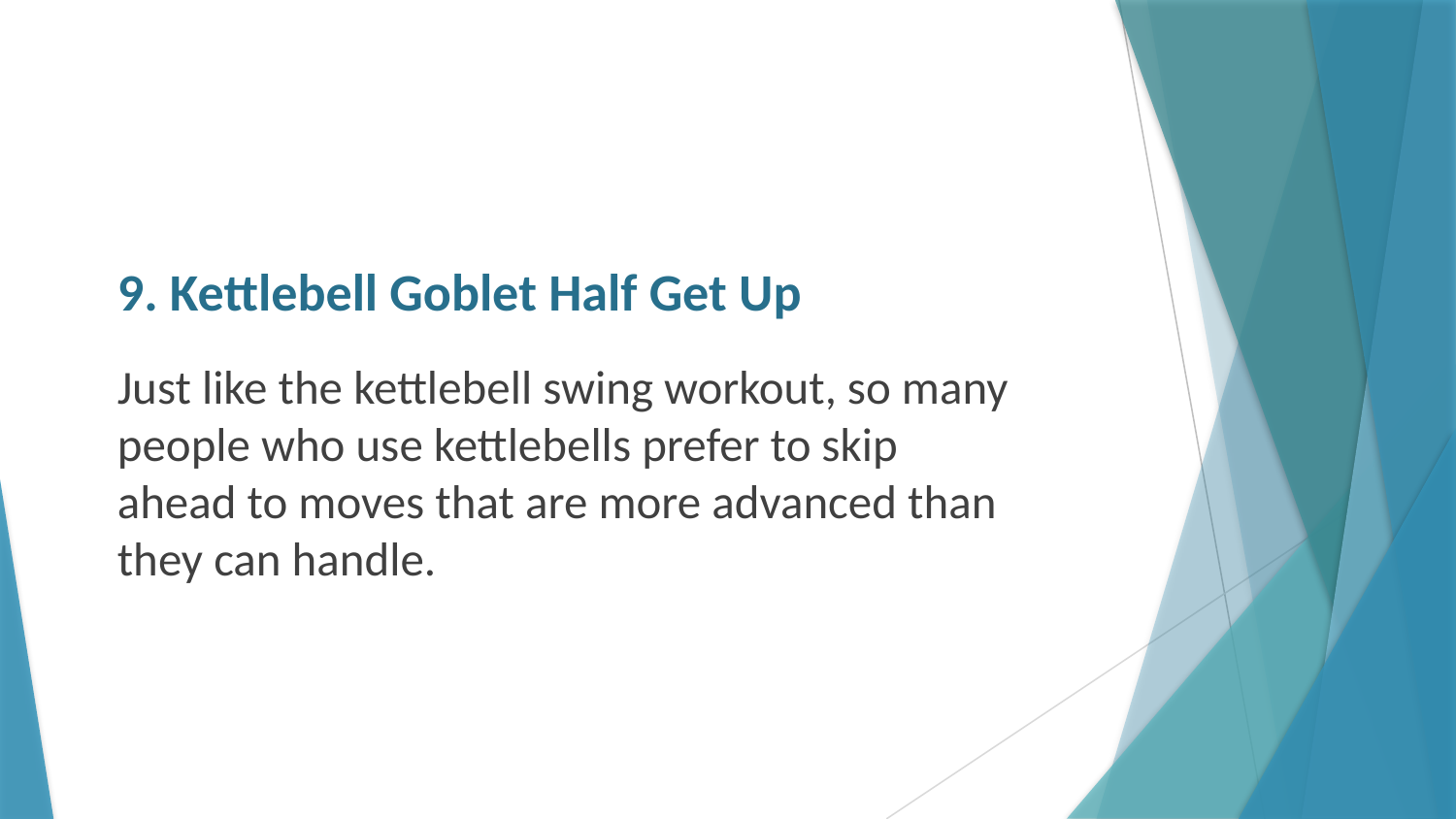

# 9. Kettlebell Goblet Half Get Up
Just like the kettlebell swing workout, so many people who use kettlebells prefer to skip ahead to moves that are more advanced than they can handle.